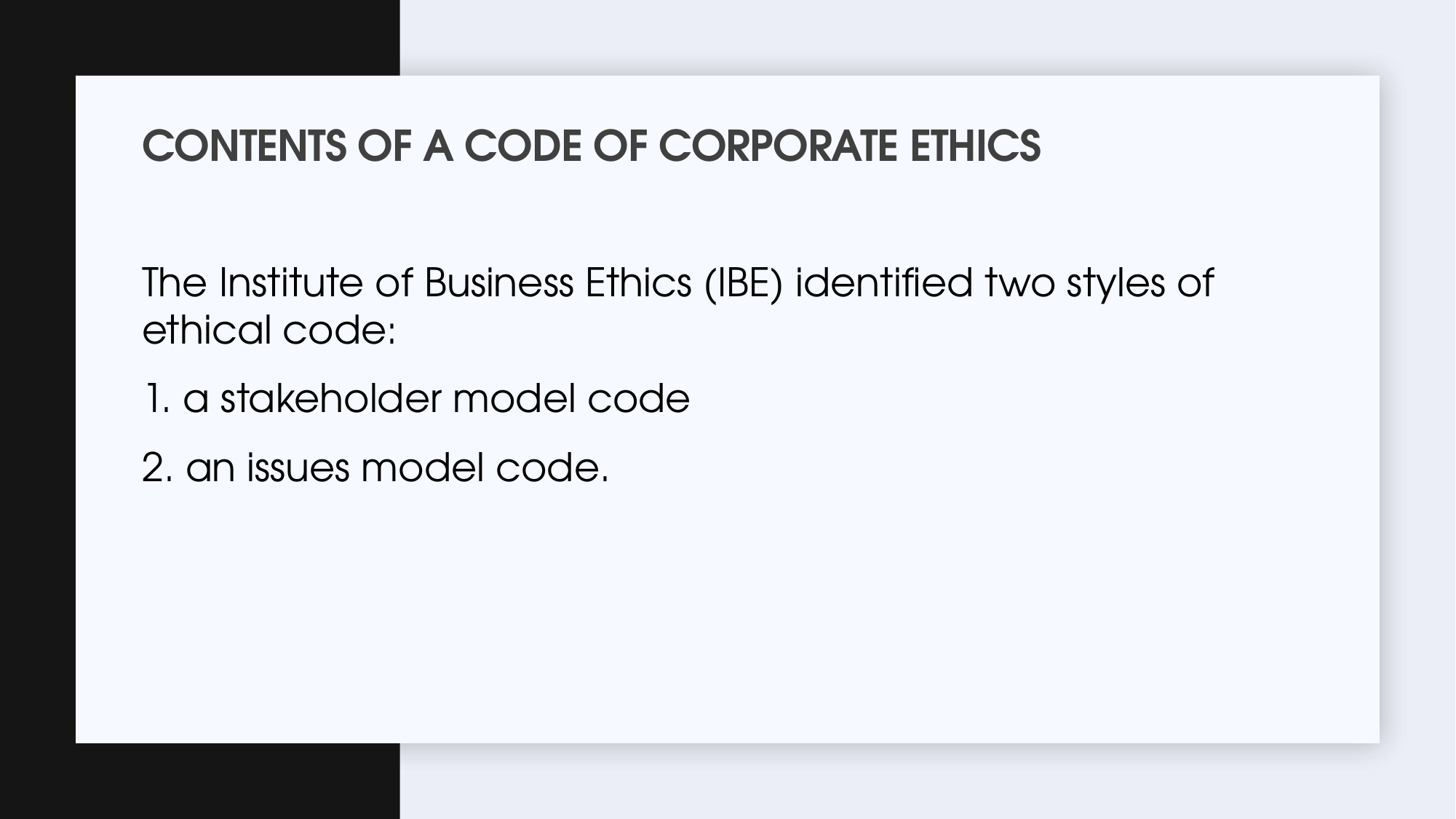

# Contents of a code of corporate ethics
The Institute of Business Ethics (IBE) identiﬁed two styles of ethical code:
1. a stakeholder model code
2. an issues model code.